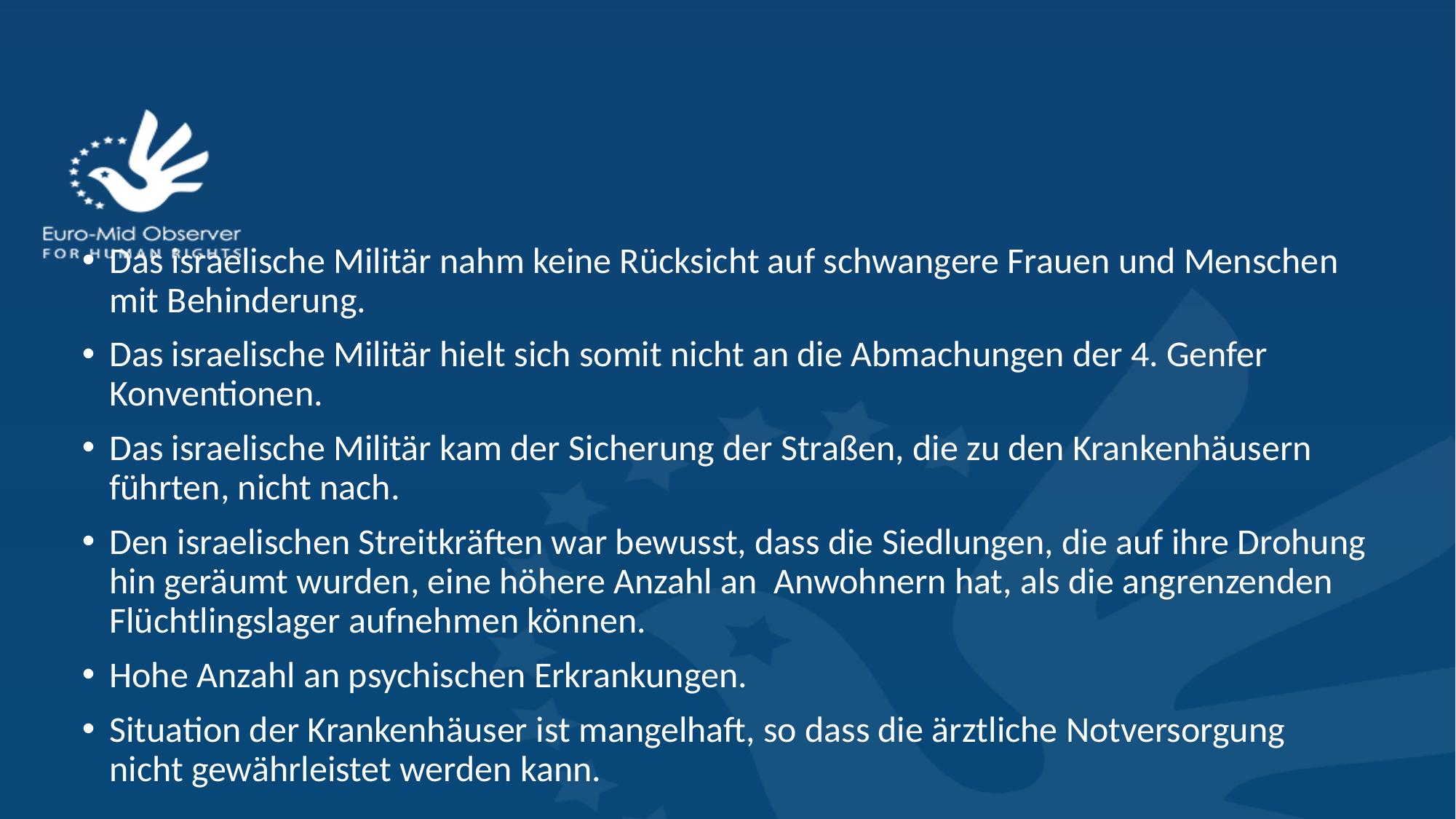

Das israelische Militär nahm keine Rücksicht auf schwangere Frauen und Menschen mit Behinderung.
Das israelische Militär hielt sich somit nicht an die Abmachungen der 4. Genfer Konventionen.
Das israelische Militär kam der Sicherung der Straßen, die zu den Krankenhäusern führten, nicht nach.
Den israelischen Streitkräften war bewusst, dass die Siedlungen, die auf ihre Drohung hin geräumt wurden, eine höhere Anzahl an  Anwohnern hat, als die angrenzenden Flüchtlingslager aufnehmen können.
Hohe Anzahl an psychischen Erkrankungen.
Situation der Krankenhäuser ist mangelhaft, so dass die ärztliche Notversorgung nicht gewährleistet werden kann.